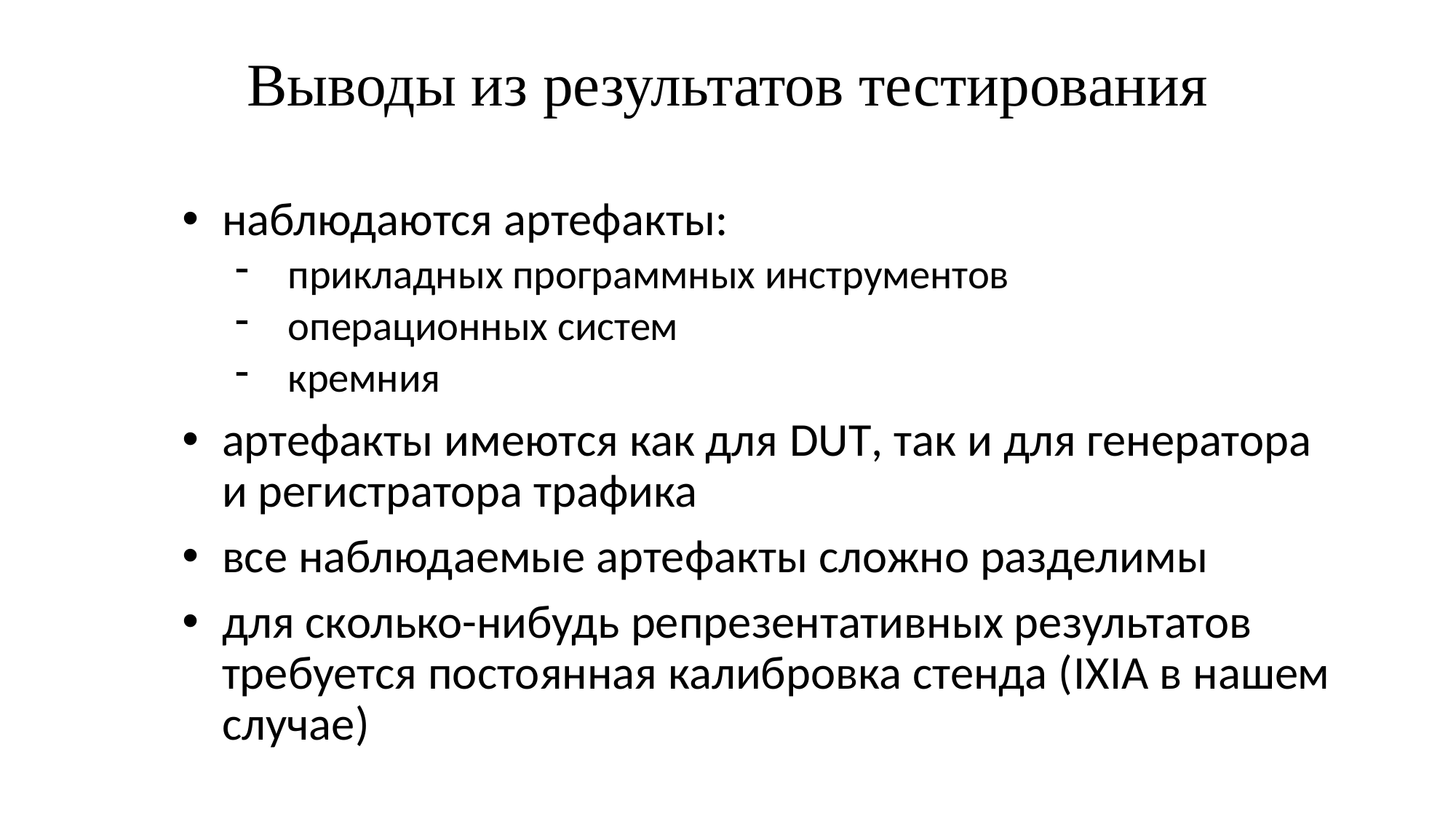

# Выводы из результатов тестирования
наблюдаются артефакты:
прикладных программных инструментов
операционных систем
кремния
артефакты имеются как для DUT, так и для генератора и регистратора трафика
все наблюдаемые артефакты сложно разделимы
для сколько-нибудь репрезентативных результатов требуется постоянная калибровка стенда (IXIA в нашем случае)